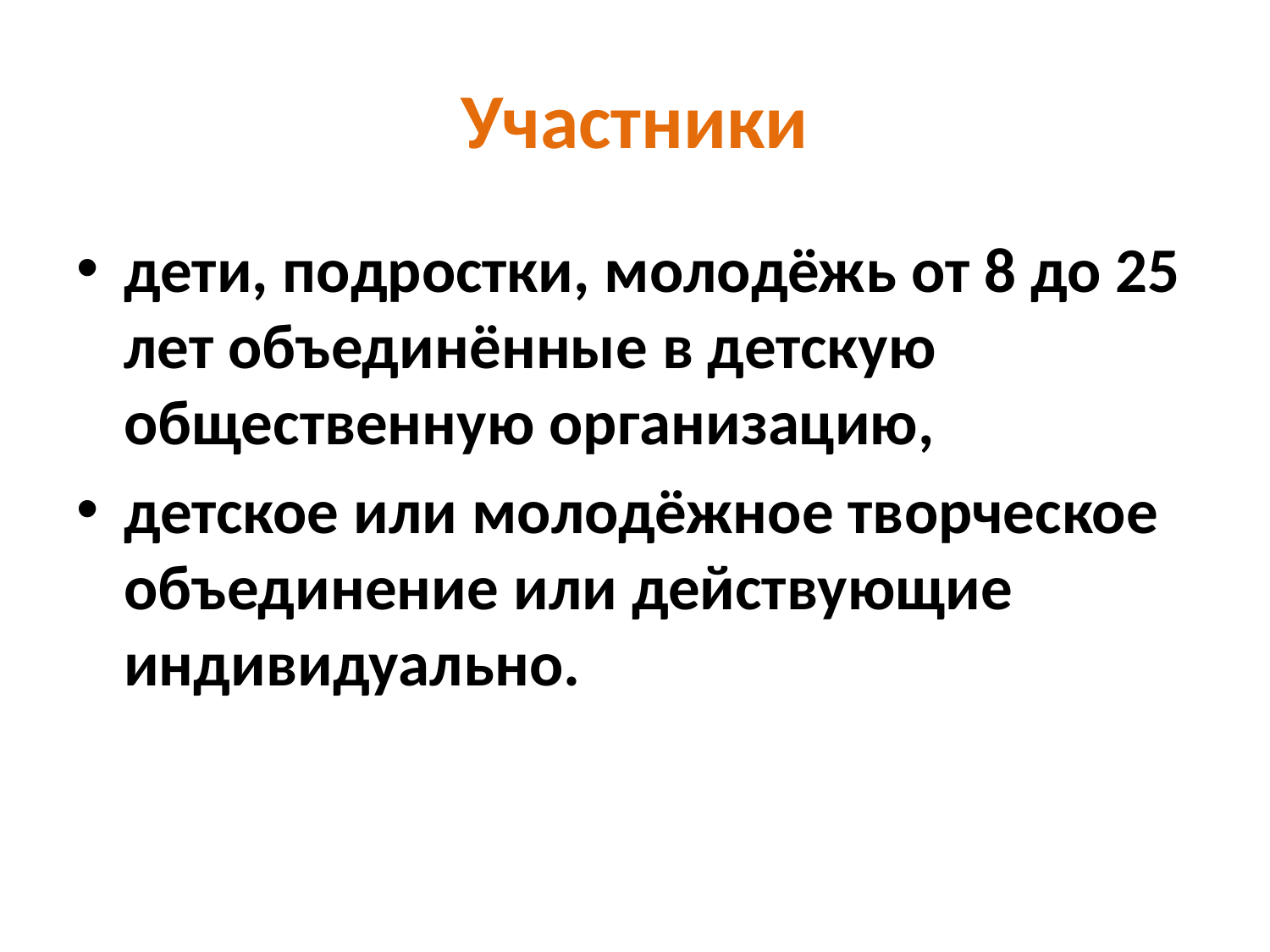

# Участники
дети, подростки, молодёжь от 8 до 25 лет объединённые в детскую общественную организацию,
детское или молодёжное творческое объединение или действующие индивидуально.